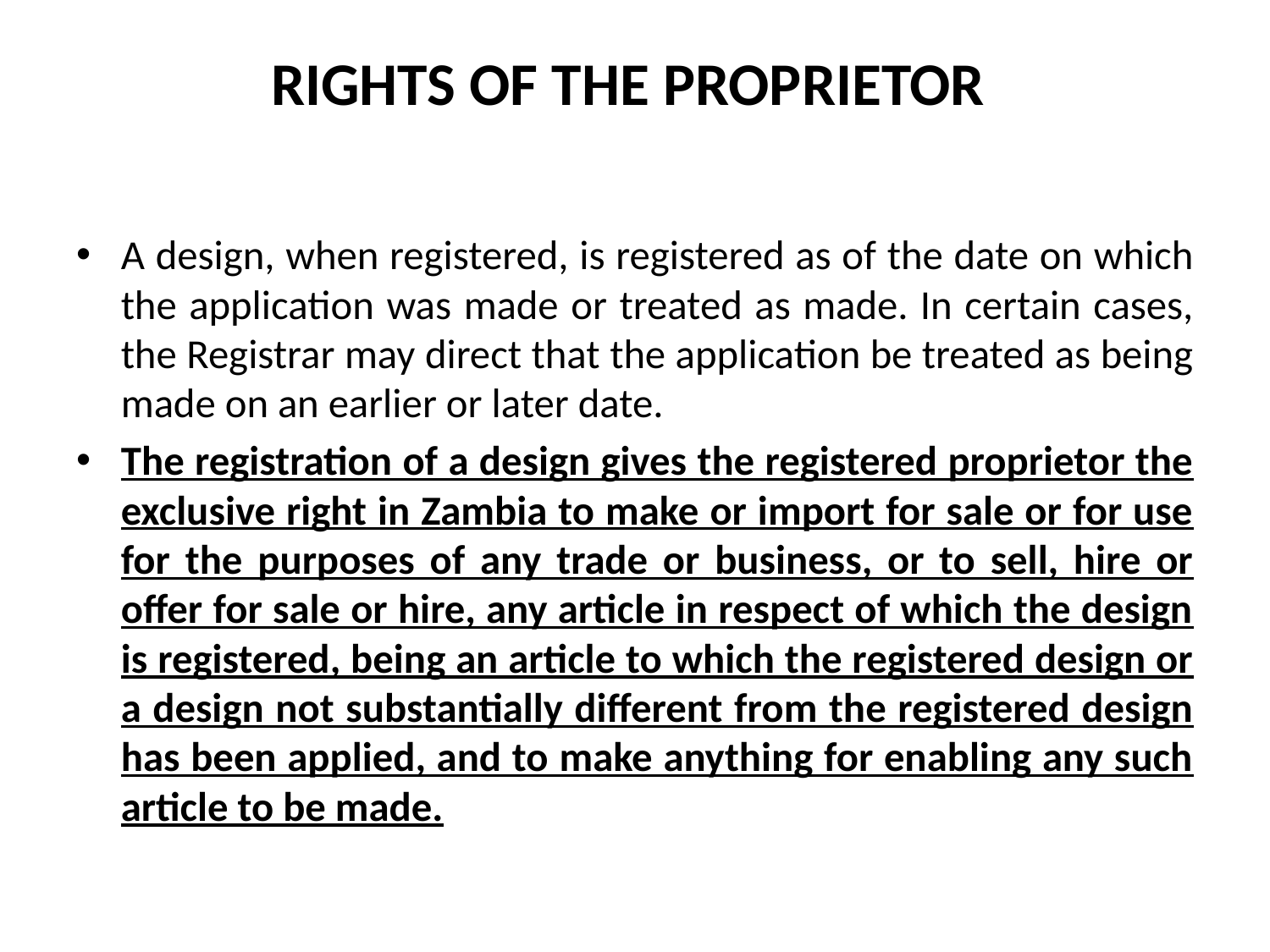

# RIGHTS OF THE PROPRIETOR
A design, when registered, is registered as of the date on which the application was made or treated as made. In certain cases, the Registrar may direct that the application be treated as being made on an earlier or later date.
The registration of a design gives the registered proprietor the exclusive right in Zambia to make or import for sale or for use for the purposes of any trade or business, or to sell, hire or offer for sale or hire, any article in respect of which the design is registered, being an article to which the registered design or a design not substantially different from the registered design has been applied, and to make anything for enabling any such article to be made.